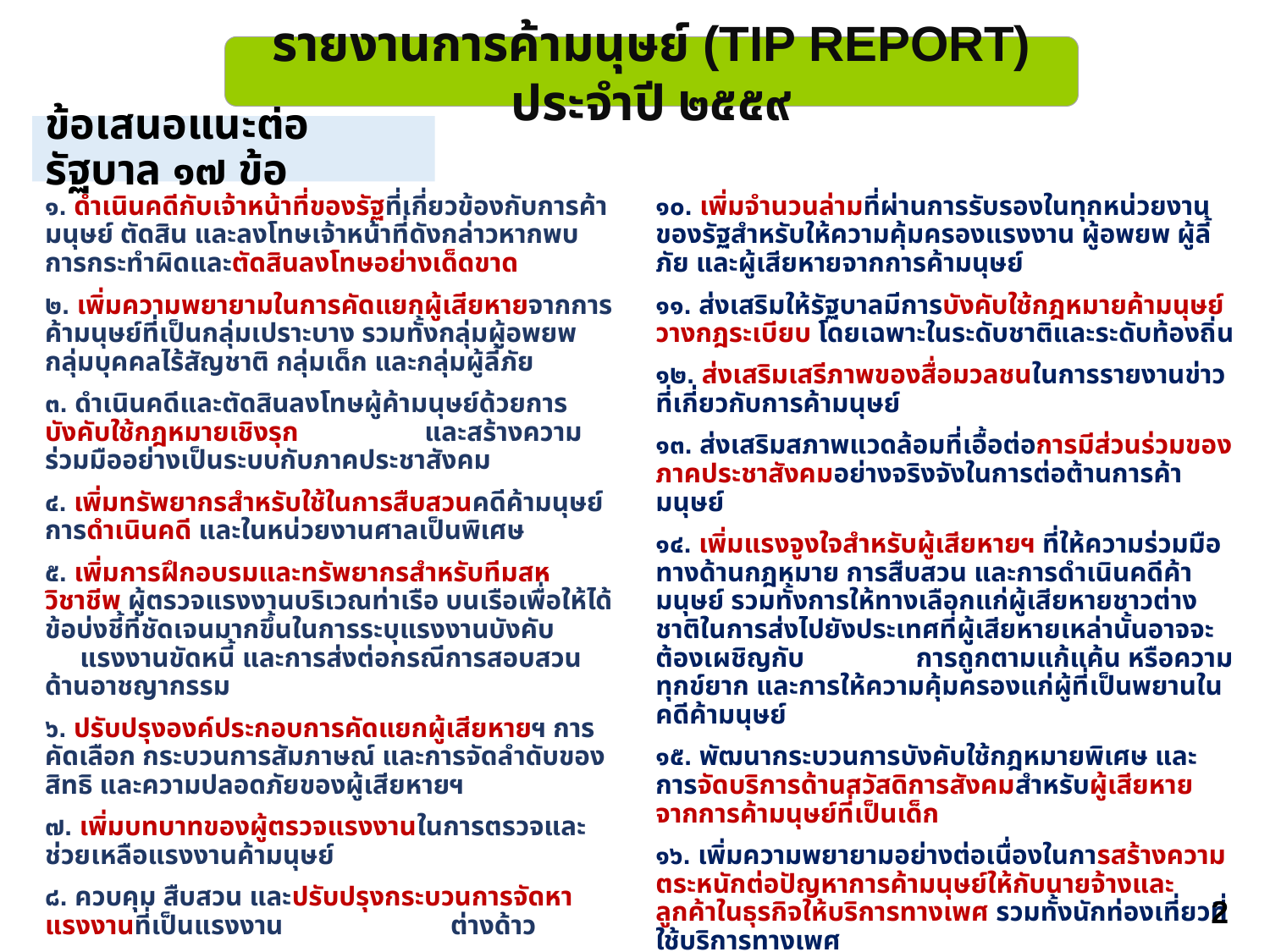

รายงานการค้ามนุษย์ (TIP REPORT) ประจำปี ๒๕๕๙
# ข้อเสนอแนะต่อรัฐบาล ๑๗ ข้อ
๑. ดำเนินคดีกับเจ้าหน้าที่ของรัฐที่เกี่ยวข้องกับการค้ามนุษย์ ตัดสิน และลงโทษเจ้าหน้าที่ดังกล่าวหากพบการกระทำผิดและตัดสินลงโทษอย่างเด็ดขาด
๒. เพิ่มความพยายามในการคัดแยกผู้เสียหายจากการค้ามนุษย์ที่เป็นกลุ่มเปราะบาง รวมทั้งกลุ่มผู้อพยพ กลุ่มบุคคลไร้สัญชาติ กลุ่มเด็ก และกลุ่มผู้ลี้ภัย
๓. ดำเนินคดีและตัดสินลงโทษผู้ค้ามนุษย์ด้วยการบังคับใช้กฎหมายเชิงรุก                  และสร้างความร่วมมืออย่างเป็นระบบกับภาคประชาสังคม
๔. เพิ่มทรัพยากรสำหรับใช้ในการสืบสวนคดีค้ามนุษย์ การดำเนินคดี และในหน่วยงานศาลเป็นพิเศษ
๕. เพิ่มการฝึกอบรมและทรัพยากรสำหรับทีมสหวิชาชีพ ผู้ตรวจแรงงานบริเวณท่าเรือ บนเรือเพื่อให้ได้ข้อบ่งชี้ที่ชัดเจนมากขึ้นในการระบุแรงงานบังคับ              แรงงานขัดหนี้ และการส่งต่อกรณีการสอบสวนด้านอาชญากรรม
๖. ปรับปรุงองค์ประกอบการคัดแยกผู้เสียหายฯ การคัดเลือก กระบวนการสัมภาษณ์ และการจัดลำดับของสิทธิ และความปลอดภัยของผู้เสียหายฯ
๗. เพิ่มบทบาทของผู้ตรวจแรงงานในการตรวจและช่วยเหลือแรงงานค้ามนุษย์
๘. ควบคุม สืบสวน และปรับปรุงกระบวนการจัดหาแรงงานที่เป็นแรงงาน                        ต่างด้าว
๙. บังคับใช้กฎหมายใหม่อย่างเข้มงวดต่อสถานะทางกฎหมายและการอนุญาตทำงานให้แก่ผู้เสียหายฯ และให้ผู้เสียหายที่เป็นผู้ใหญ่สามารถทำงานภายใน                  และภายนอกสถานคุ้มครองฯ ตามกฎหมายป้องกัน และปราบปรามการค้ามนุษย์

๑๐. เพิ่มจำนวนล่ามที่ผ่านการรับรองในทุกหน่วยงานของรัฐสำหรับให้ความคุ้มครองแรงงาน ผู้อพยพ ผู้ลี้ภัย และผู้เสียหายจากการค้ามนุษย์
๑๑. ส่งเสริมให้รัฐบาลมีการบังคับใช้กฎหมายค้ามนุษย์ วางกฎระเบียบ โดยเฉพาะในระดับชาติและระดับท้องถิ่น
๑๒. ส่งเสริมเสรีภาพของสื่อมวลชนในการรายงานข่าวที่เกี่ยวกับการค้ามนุษย์
๑๓. ส่งเสริมสภาพแวดล้อมที่เอื้อต่อการมีส่วนร่วมของภาคประชาสังคมอย่างจริงจังในการต่อต้านการค้ามนุษย์
๑๔. เพิ่มแรงจูงใจสำหรับผู้เสียหายฯ ที่ให้ความร่วมมือทางด้านกฎหมาย การสืบสวน และการดำเนินคดีค้ามนุษย์ รวมทั้งการให้ทางเลือกแก่ผู้เสียหายชาวต่างชาติในการส่งไปยังประเทศที่ผู้เสียหายเหล่านั้นอาจจะต้องเผชิญกับ                การถูกตามแก้แค้น หรือความทุกข์ยาก และการให้ความคุ้มครองแก่ผู้ที่เป็นพยานในคดีค้ามนุษย์
๑๕. พัฒนากระบวนการบังคับใช้กฎหมายพิเศษ และการจัดบริการด้านสวัสดิการสังคมสำหรับผู้เสียหายจากการค้ามนุษย์ที่เป็นเด็ก
๑๖. เพิ่มความพยายามอย่างต่อเนื่องในการสร้างความตระหนักต่อปัญหาการค้ามนุษย์ให้กับนายจ้างและลูกค้าในธุรกิจให้บริการทางเพศ รวมทั้งนักท่องเที่ยวที่ใช้บริการทางเพศ
๑๗. ปรับปรุงสิทธิของแรงงานต่างด้าว สถานะทางกฎหมาย และนโยบายด้านการบริหารจัดการแรงงานต่างด้าวเพื่อลดความเสี่ยงในการตกเป็นผู้เสียหายจากการค้ามนุษย์

2